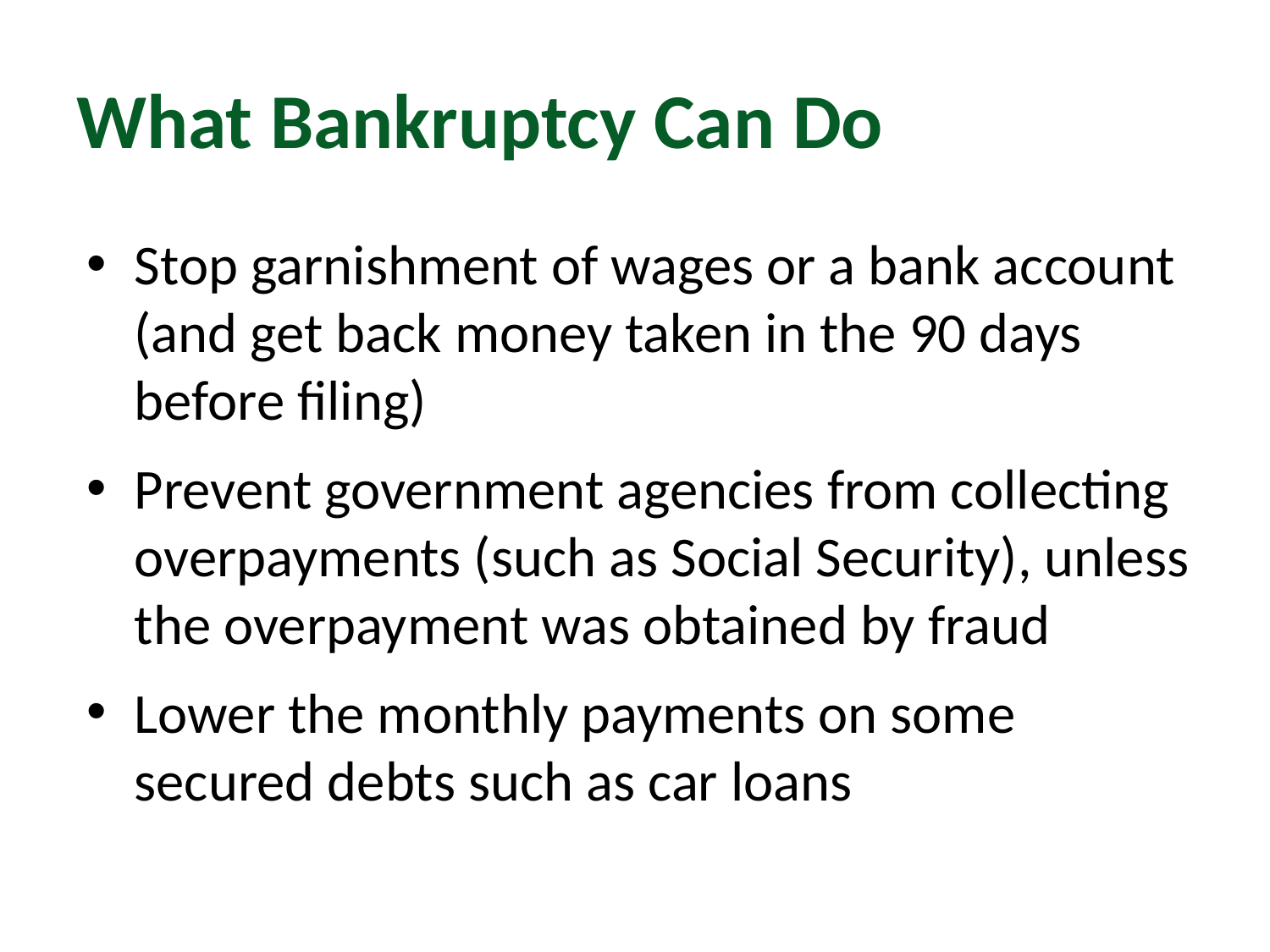

# What Bankruptcy Can Do
Stop garnishment of wages or a bank account (and get back money taken in the 90 days before filing)
Prevent government agencies from collecting overpayments (such as Social Security), unless the overpayment was obtained by fraud
Lower the monthly payments on some secured debts such as car loans